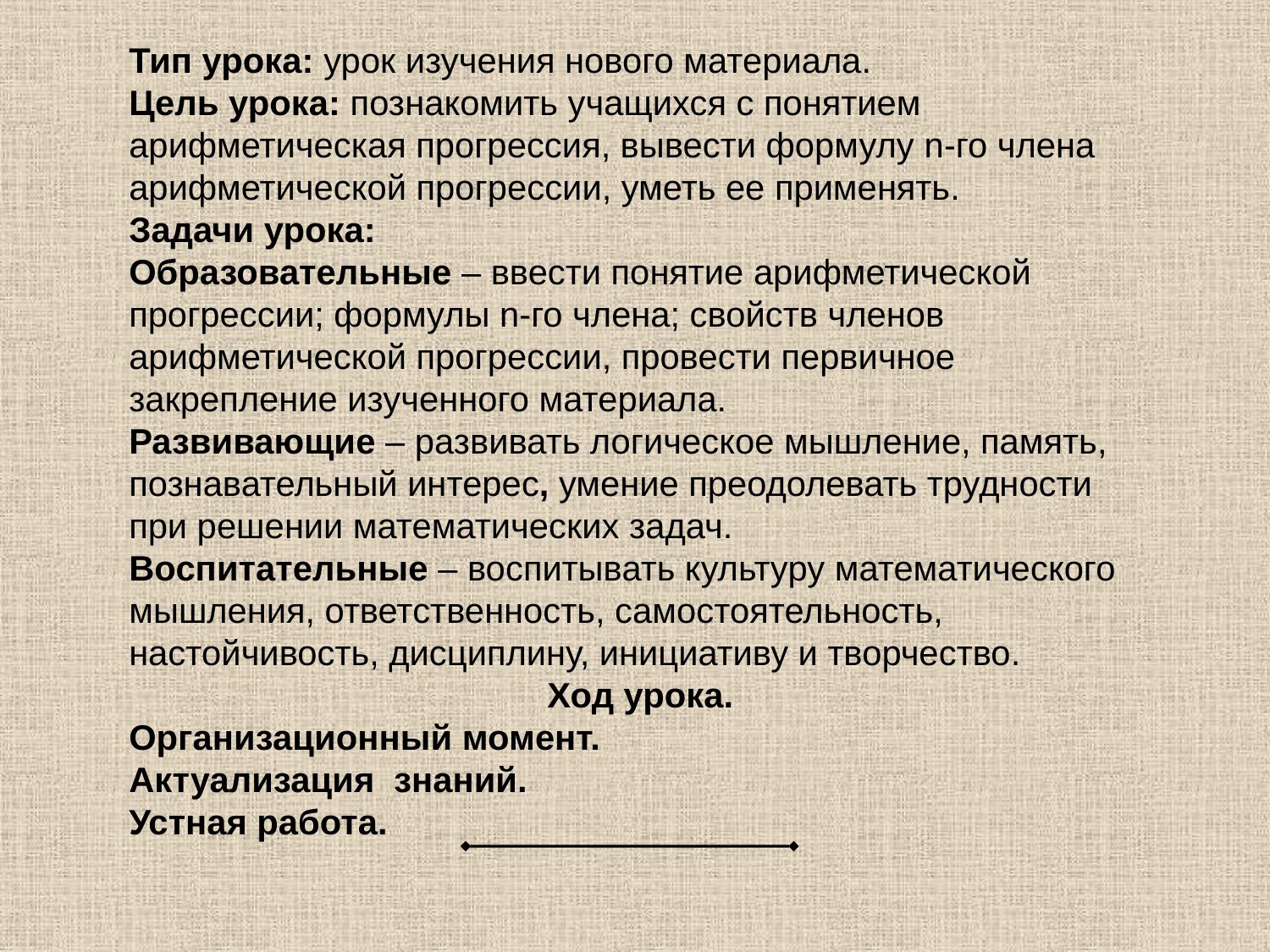

Тип урока: урок изучения нового материала.
Цель урока: познакомить учащихся с понятием арифметическая прогрессия, вывести формулу n-го члена арифметической прогрессии, уметь ее применять.
Задачи урока:
Образовательные – ввести понятие арифметической прогрессии; формулы n-го члена; свойств членов арифметической прогрессии, провести первичное закрепление изученного материала.
Развивающие – развивать логическое мышление, память, познавательный интерес, умение преодолевать трудности при решении математических задач.
Воспитательные – воспитывать культуру математического мышления, ответственность, самостоятельность, настойчивость, дисциплину, инициативу и творчество.
Ход урока.
Организационный момент.
Актуализация  знаний.
Устная работа.